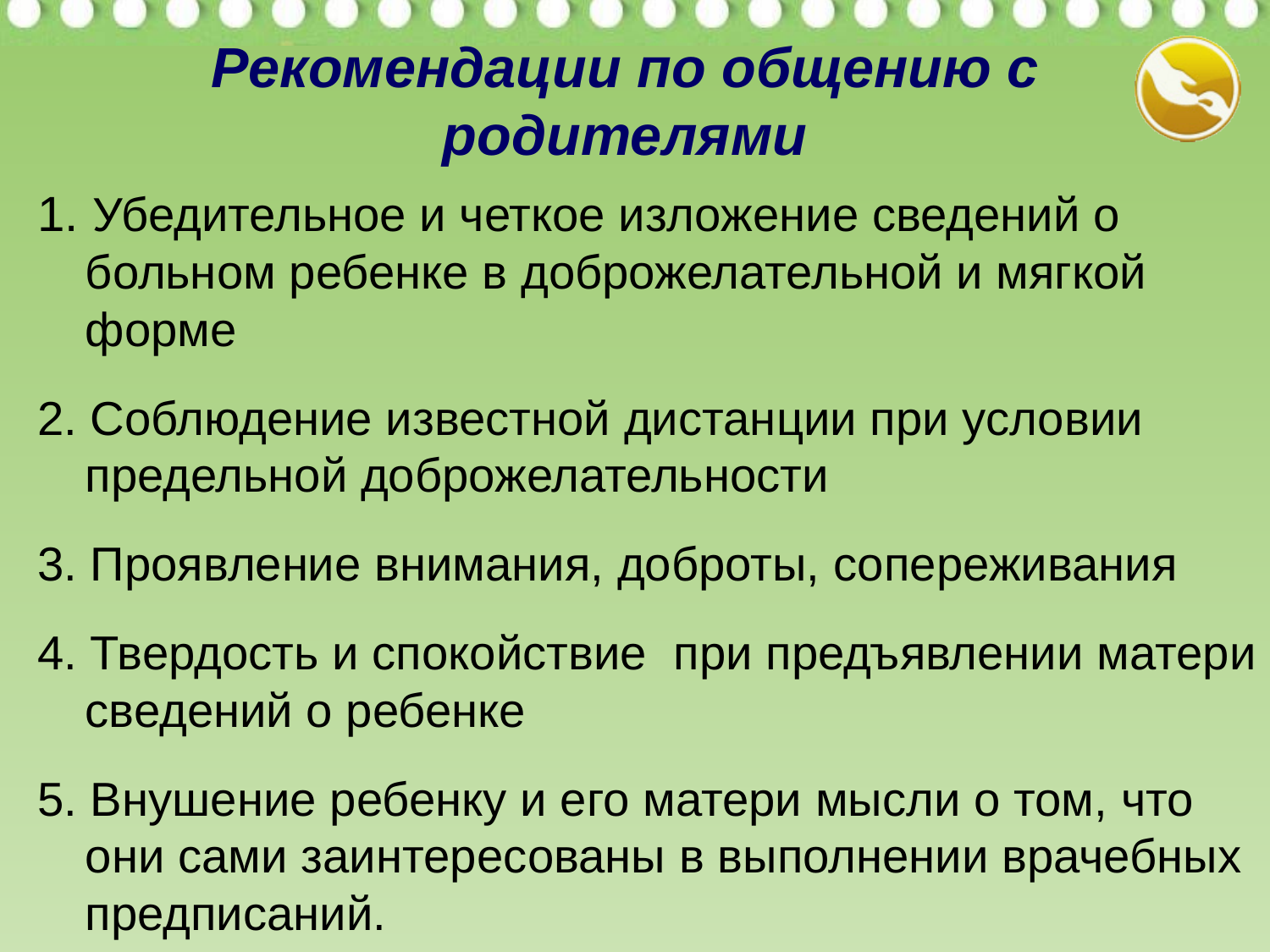

# Рекомендации по общению с родителями
1. Убедительное и четкое изложение сведений о больном ребенке в доброжелательной и мягкой форме
2. Соблюдение известной дистанции при условии предельной доброжелательности
3. Проявление внимания, доброты, сопереживания
4. Твердость и спокойствие  при предъявлении матери сведений о ребенке
5. Внушение ребенку и его матери мысли о том, что они сами заинтересованы в выполнении врачебных предписаний.